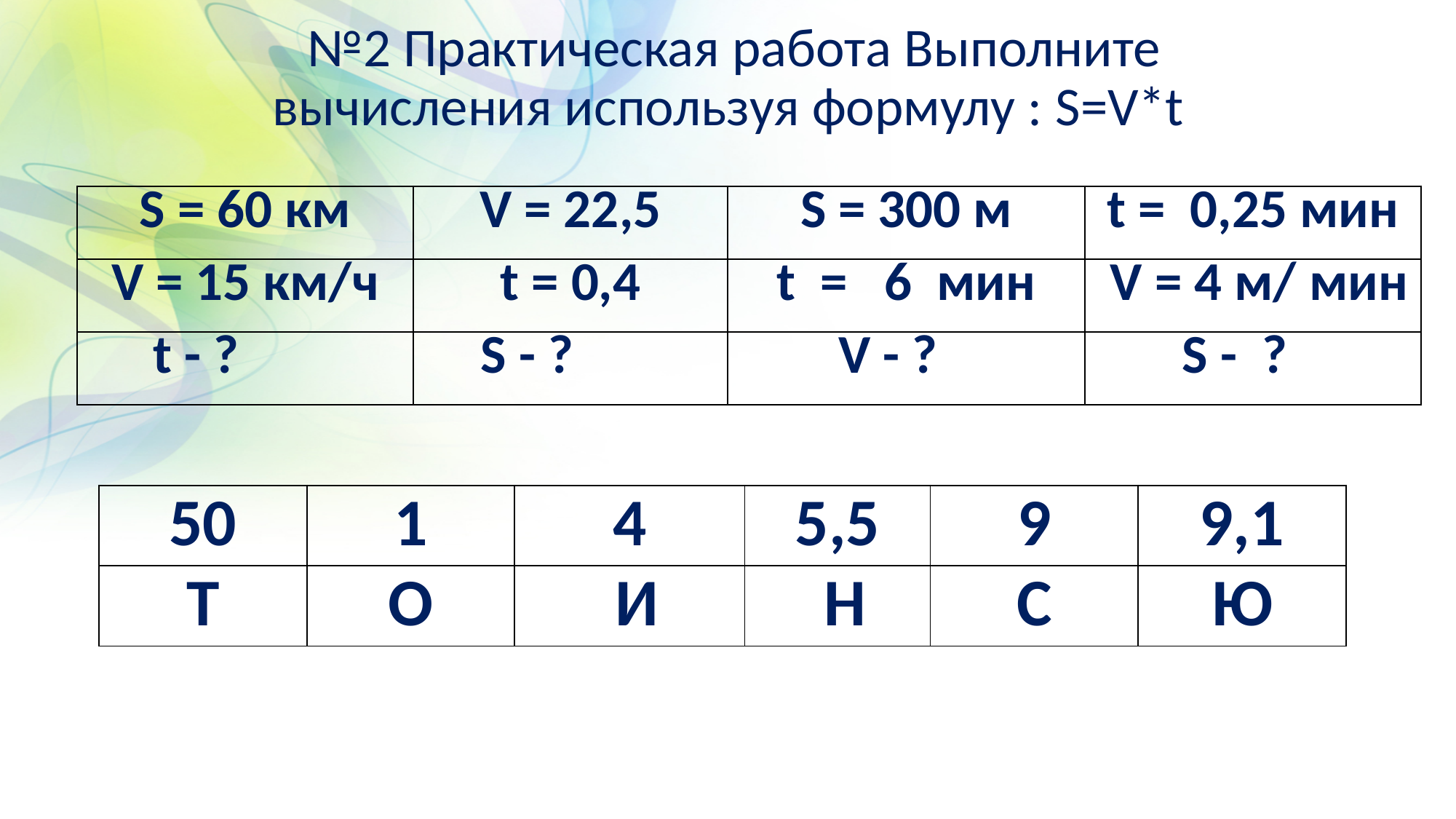

# №2 Практическая работа Выполните вычисления используя формулу : S=V*t
| S = 60 км | V = 22,5 | S = 300 м | t = 0,25 мин |
| --- | --- | --- | --- |
| V = 15 км/ч | t = 0,4 | t = 6 мин | V = 4 м/ мин |
| t - ? | S - ? | V - ? | S - ? |

| 50 | 1 | 4 | 5,5 | 9 | 9,1 |
| --- | --- | --- | --- | --- | --- |
| Т | О | И | Н | С | Ю |